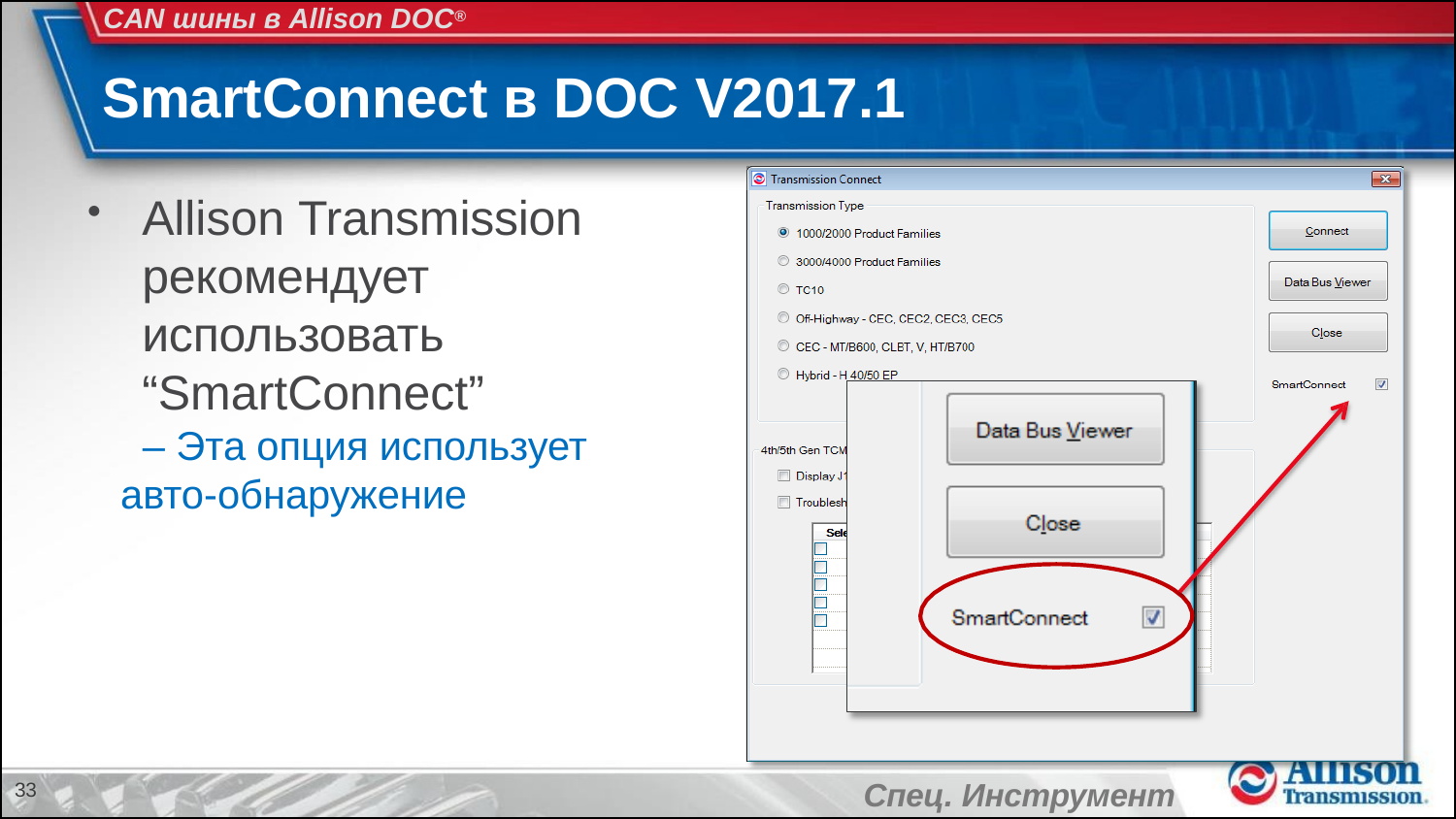

CAN шины в Allison DOC®
# SmartConnect в DOC V2017.1

Allison Transmission  рекомендует использовать  “SmartConnect”
     – Эта опция использует      авто-обнаружение

33
Спец. Инструмент